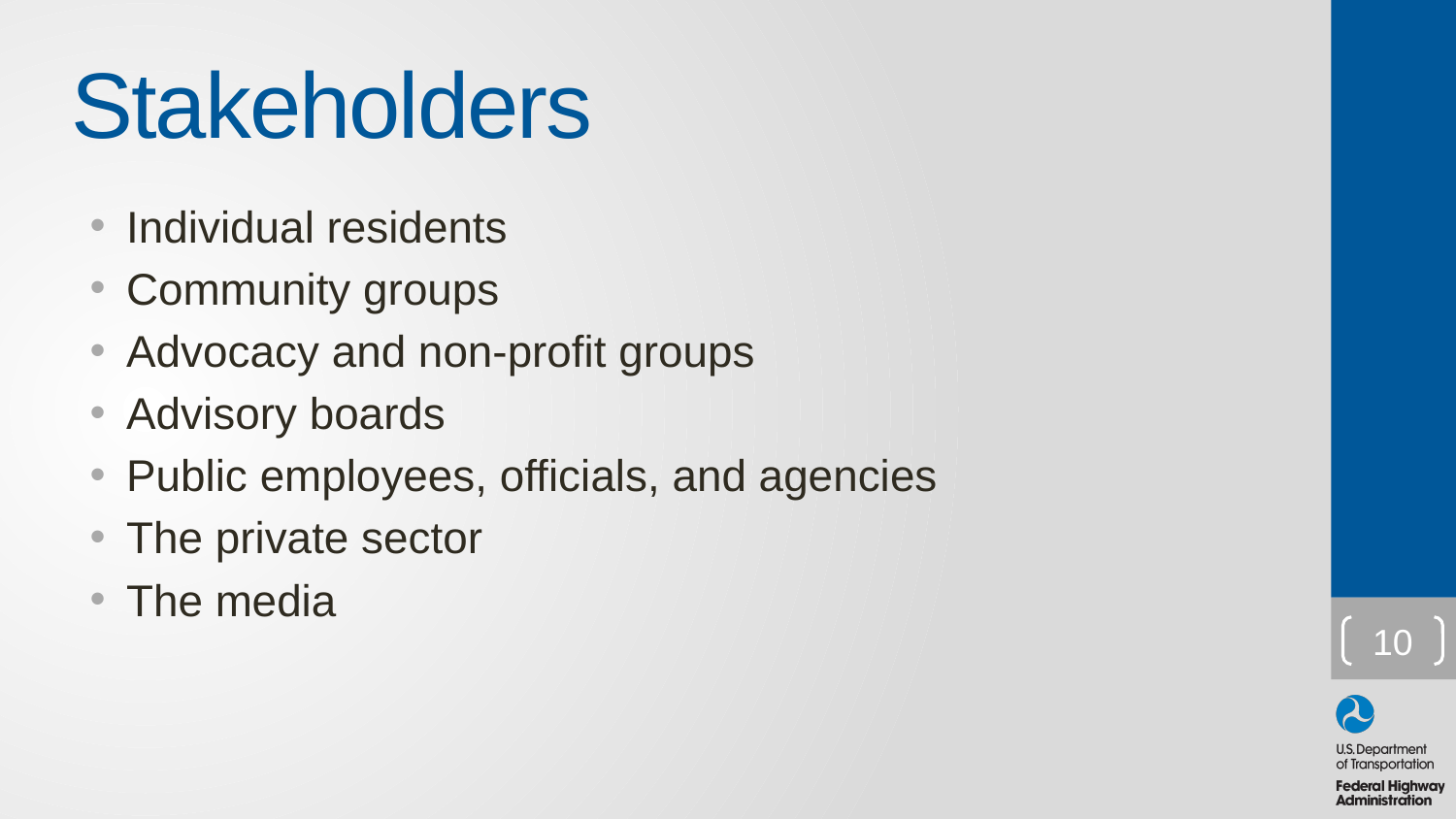

# Stakeholders
Individual residents
Community groups
Advocacy and non-profit groups
Advisory boards
Public employees, officials, and agencies
The private sector
The media
10